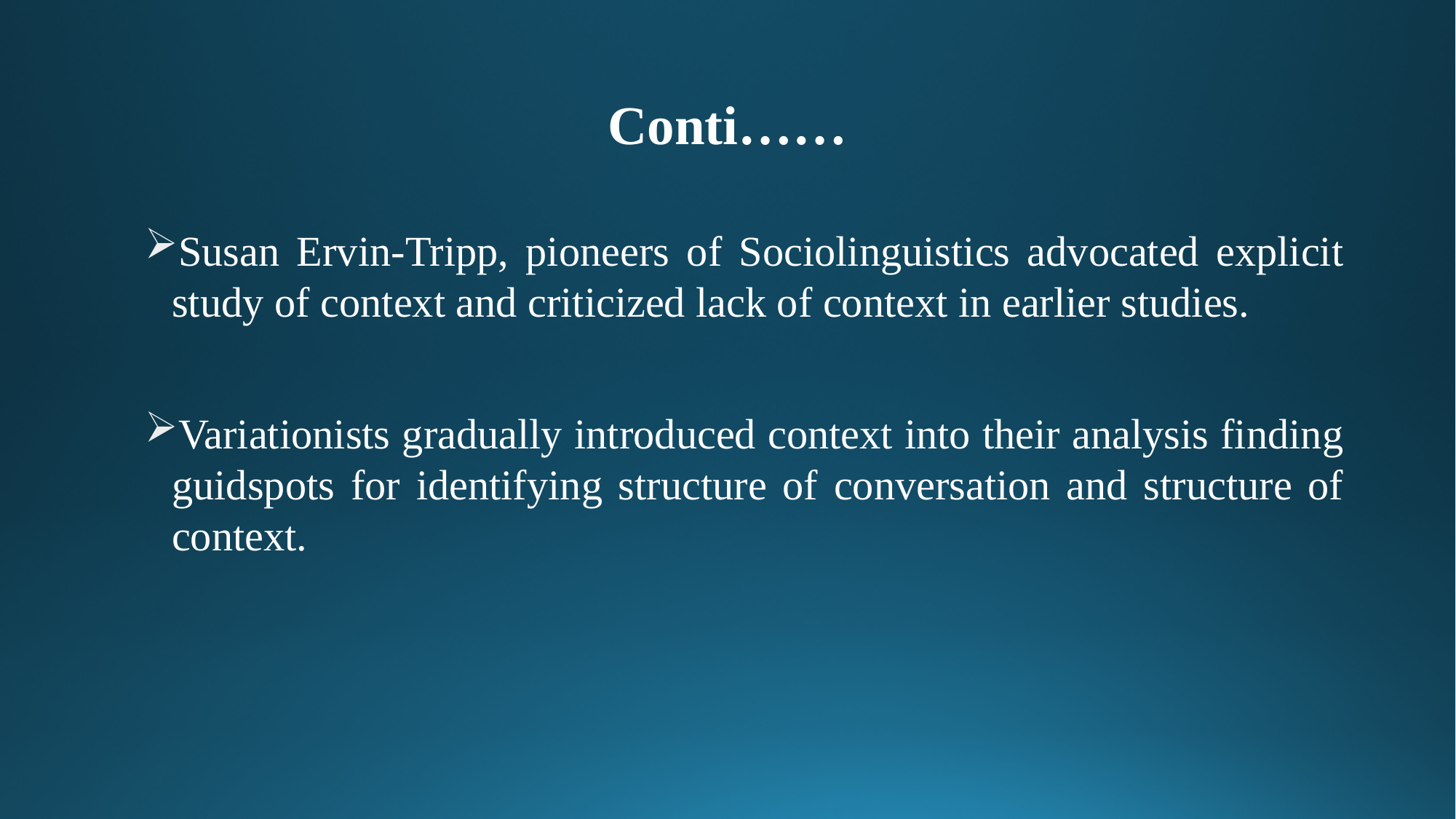

# Conti……
Susan Ervin-Tripp, pioneers of Sociolinguistics advocated explicit study of context and criticized lack of context in earlier studies.

Variationists gradually introduced context into their analysis finding guidspots for identifying structure of conversation and structure of context.